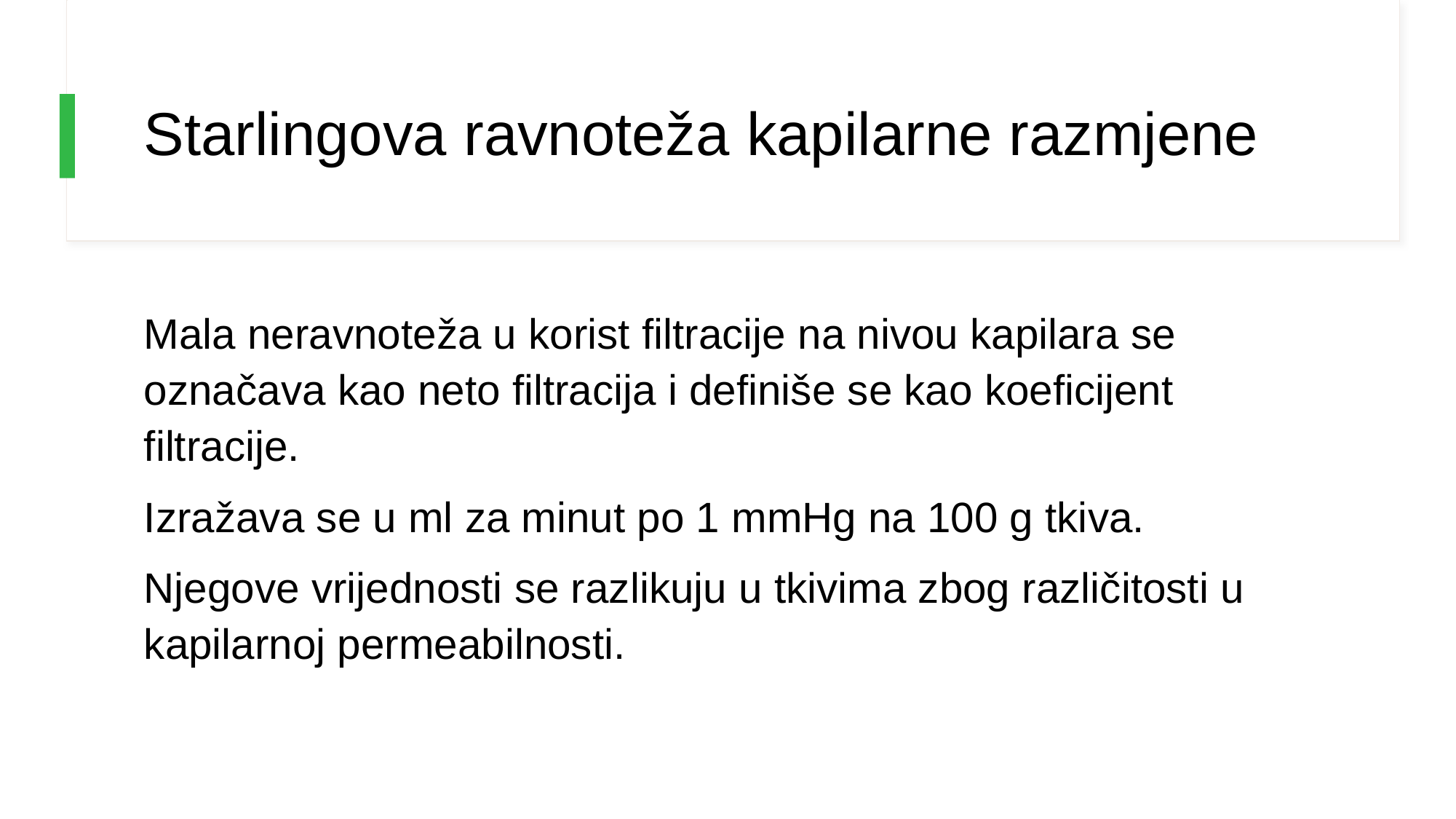

# Starlingova ravnoteža kapilarne razmjene
Mala neravnoteža u korist filtracije na nivou kapilara se označava kao neto filtracija i definiše se kao koeficijent filtracije.
Izražava se u ml za minut po 1 mmHg na 100 g tkiva.
Njegove vrijednosti se razlikuju u tkivima zbog različitosti u kapilarnoj permeabilnosti.